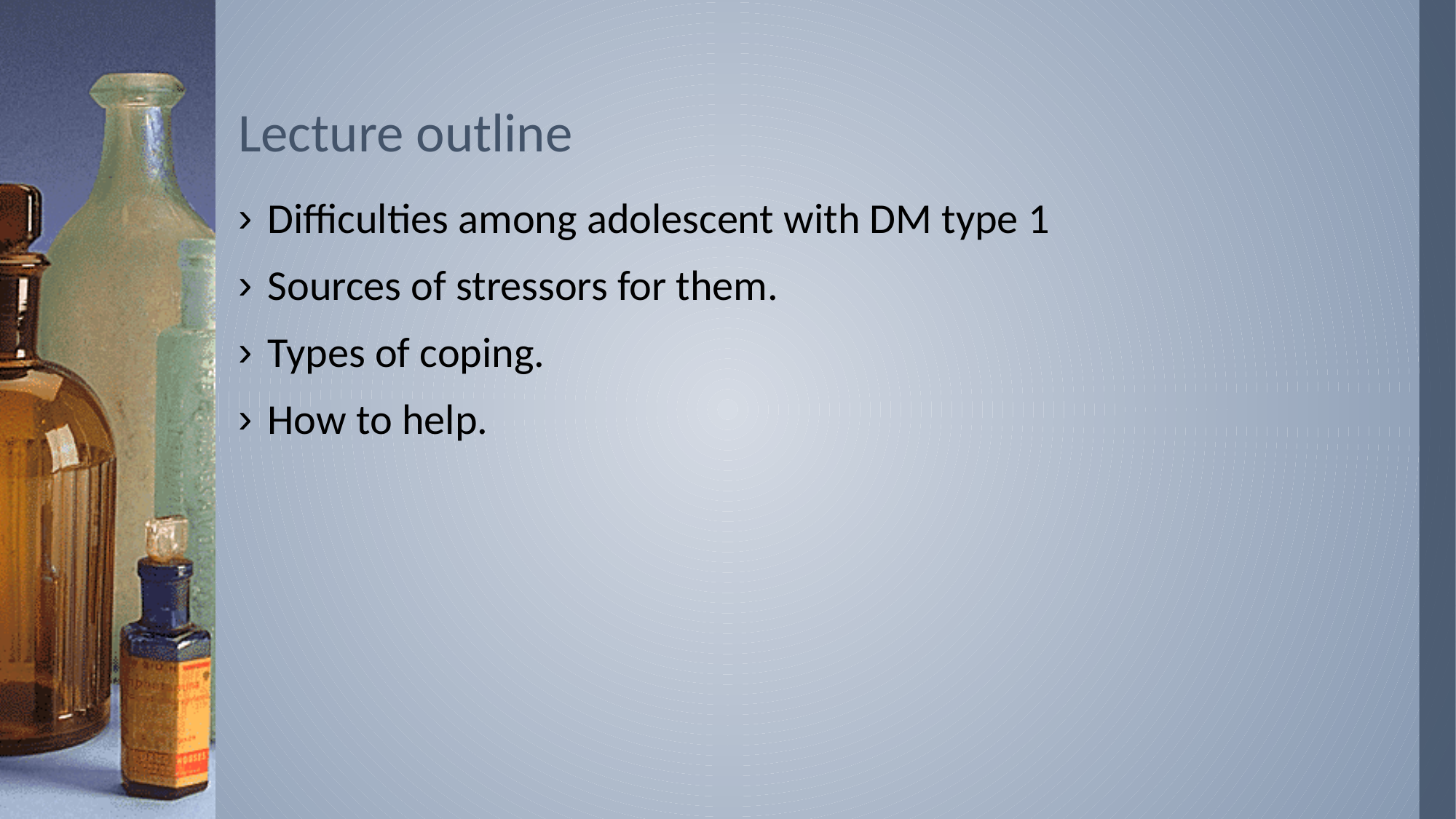

# Lecture outline
Difficulties among adolescent with DM type 1
Sources of stressors for them.
Types of coping.
How to help.